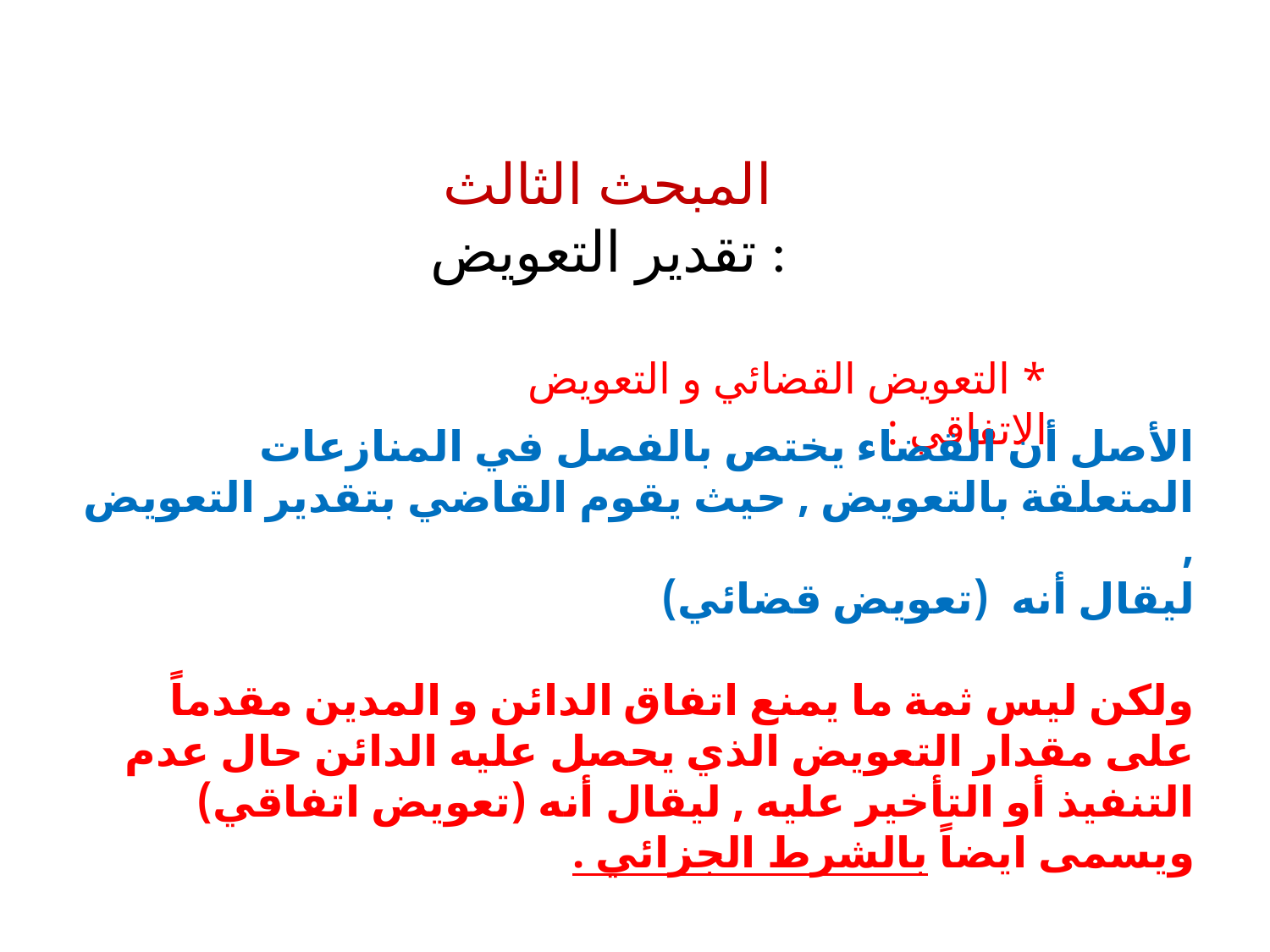

المبحث الثالث
تقدير التعويض :
* التعويض القضائي و التعويض الاتفاقي :
الأصل أن القضاء يختص بالفصل في المنازعات المتعلقة بالتعويض , حيث يقوم القاضي بتقدير التعويض ,
ليقال أنه  (تعويض قضائي)

ولكن ليس ثمة ما يمنع اتفاق الدائن و المدين مقدماً على مقدار التعويض الذي يحصل عليه الدائن حال عدم التنفيذ أو التأخير عليه , ليقال أنه (تعويض اتفاقي) ويسمى ايضاً بالشرط الجزائي .